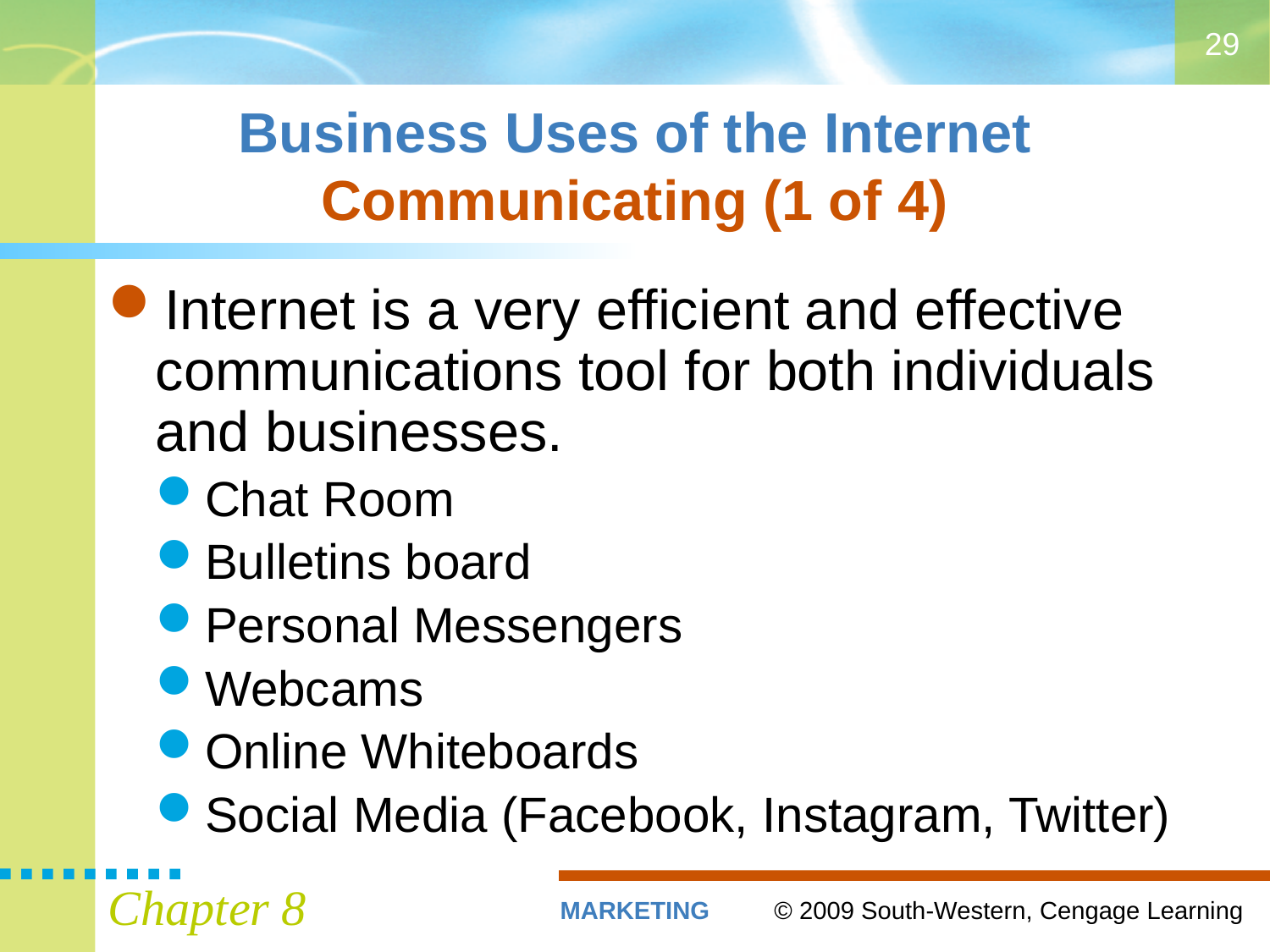

29
# Business Uses of the Internet Communicating (1 of 4)
Internet is a very efficient and effective communications tool for both individuals and businesses.
Chat Room
Bulletins board
Personal Messengers
Webcams
Online Whiteboards
Social Media (Facebook, Instagram, Twitter)
Chapter 8